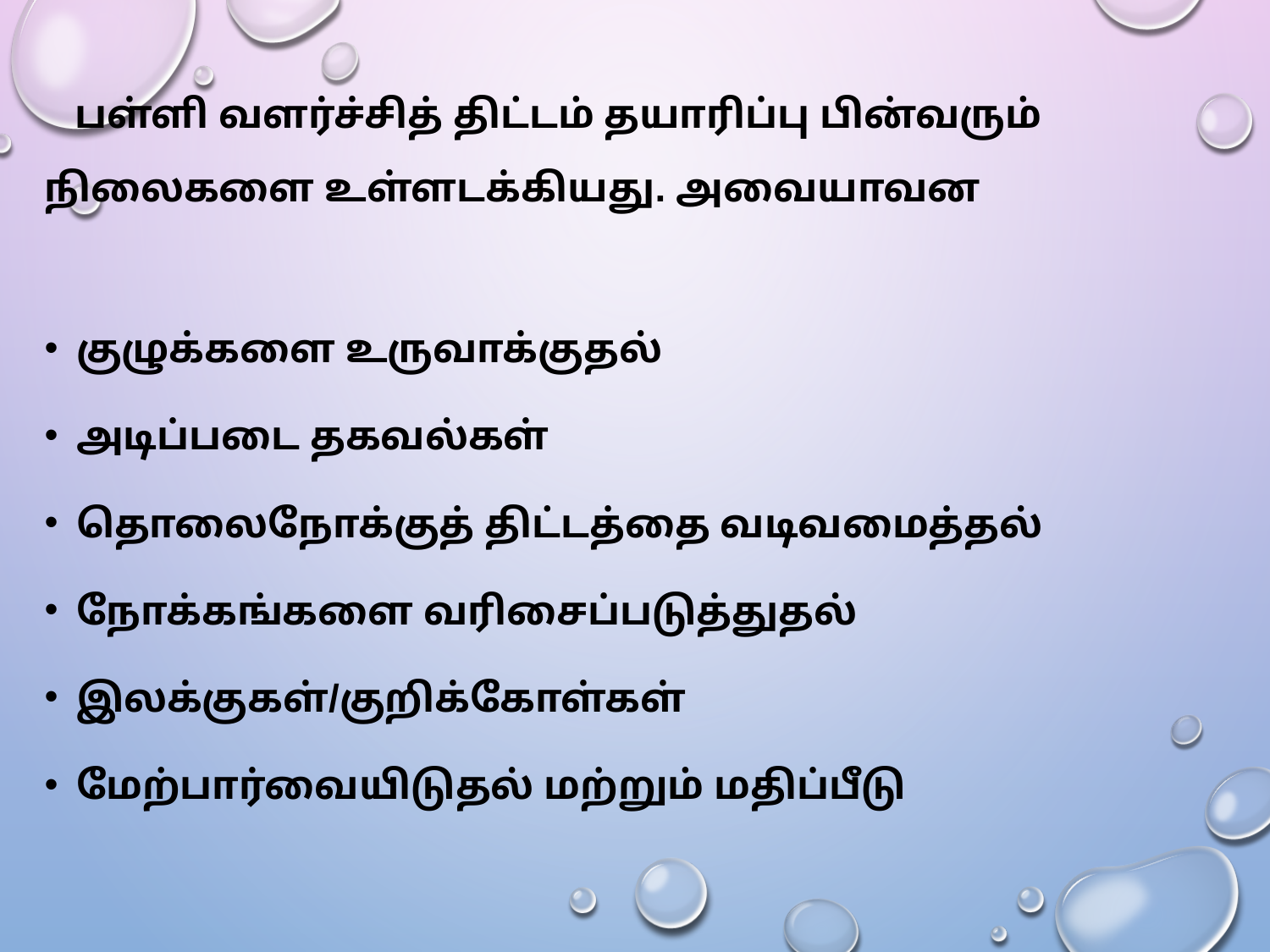

பள்ளி வளர்ச்சித் திட்டம் தயாரிப்பு பின்வரும்
நிலைகளை உள்ளடக்கியது. அவையாவன

குழுக்களை உருவாக்குதல்
அடிப்படை தகவல்கள்
தொலைநோக்குத் திட்டத்தை வடிவமைத்தல்
நோக்கங்களை வரிசைப்படுத்துதல்
இலக்குகள்/குறிக்கோள்கள்
மேற்பார்வையிடுதல் மற்றும் மதிப்பீடு